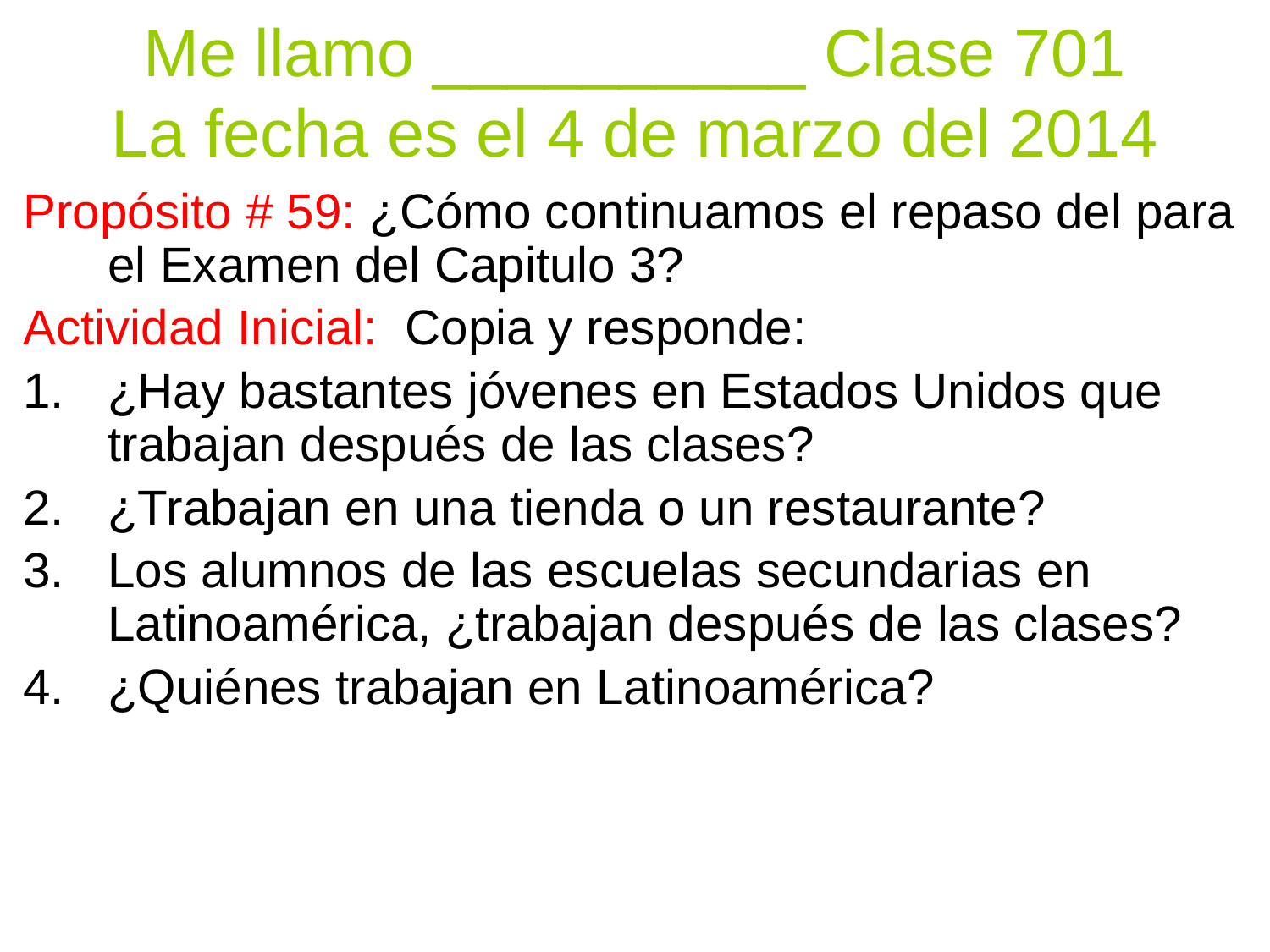

# Me llamo __________ Clase 701 La fecha es el 4 de marzo del 2014
Propósito # 59: ¿Cómo continuamos el repaso del para el Examen del Capitulo 3?
Actividad Inicial:  Copia y responde:
¿Hay bastantes jóvenes en Estados Unidos que trabajan después de las clases?
¿Trabajan en una tienda o un restaurante?
Los alumnos de las escuelas secundarias en Latinoamérica, ¿trabajan después de las clases?
¿Quiénes trabajan en Latinoamérica?